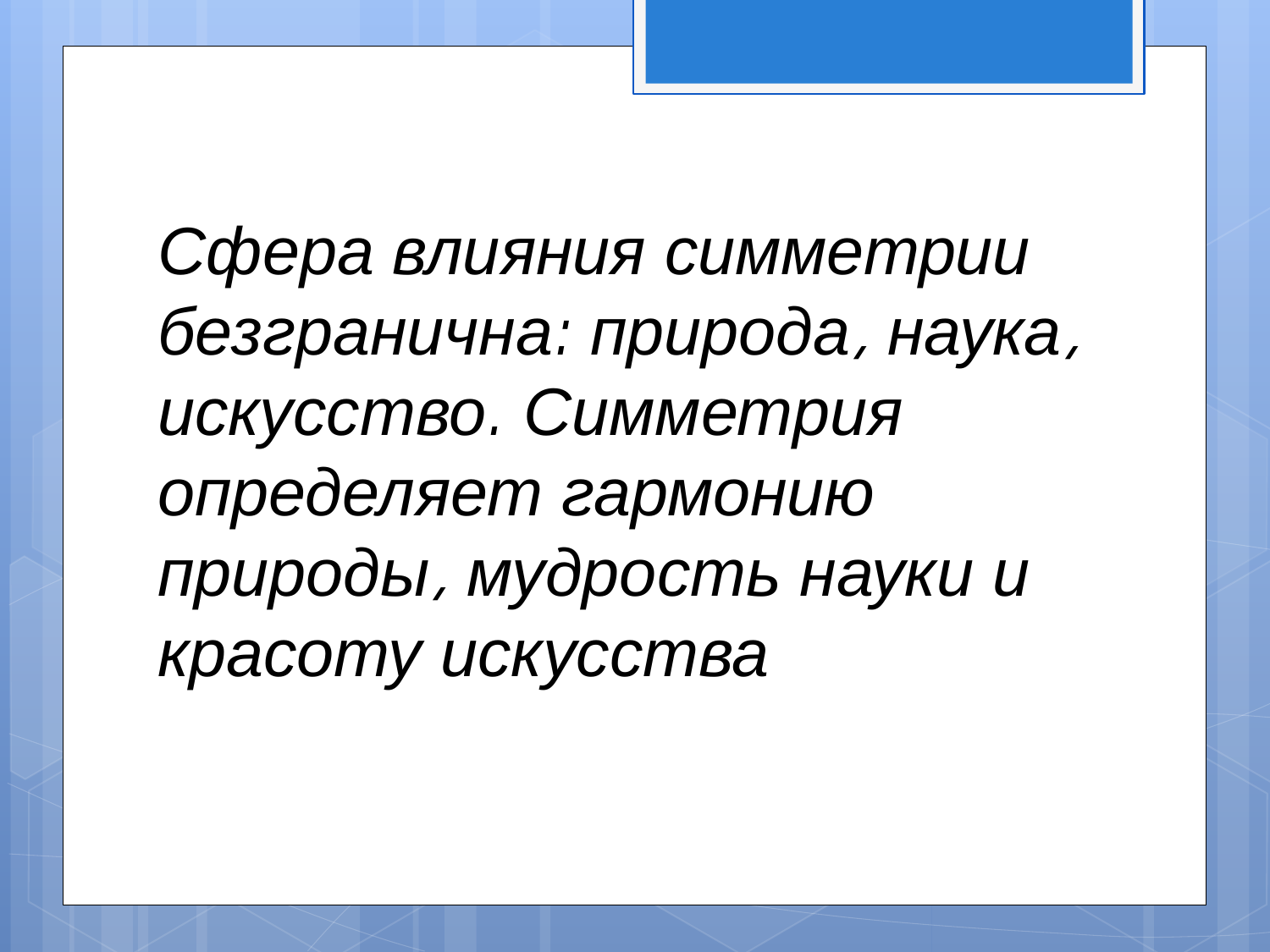

# Сфера влияния симметрии безгранична: природа, наука, искусство. Симметрия определяет гармонию природы, мудрость науки и красоту искусства